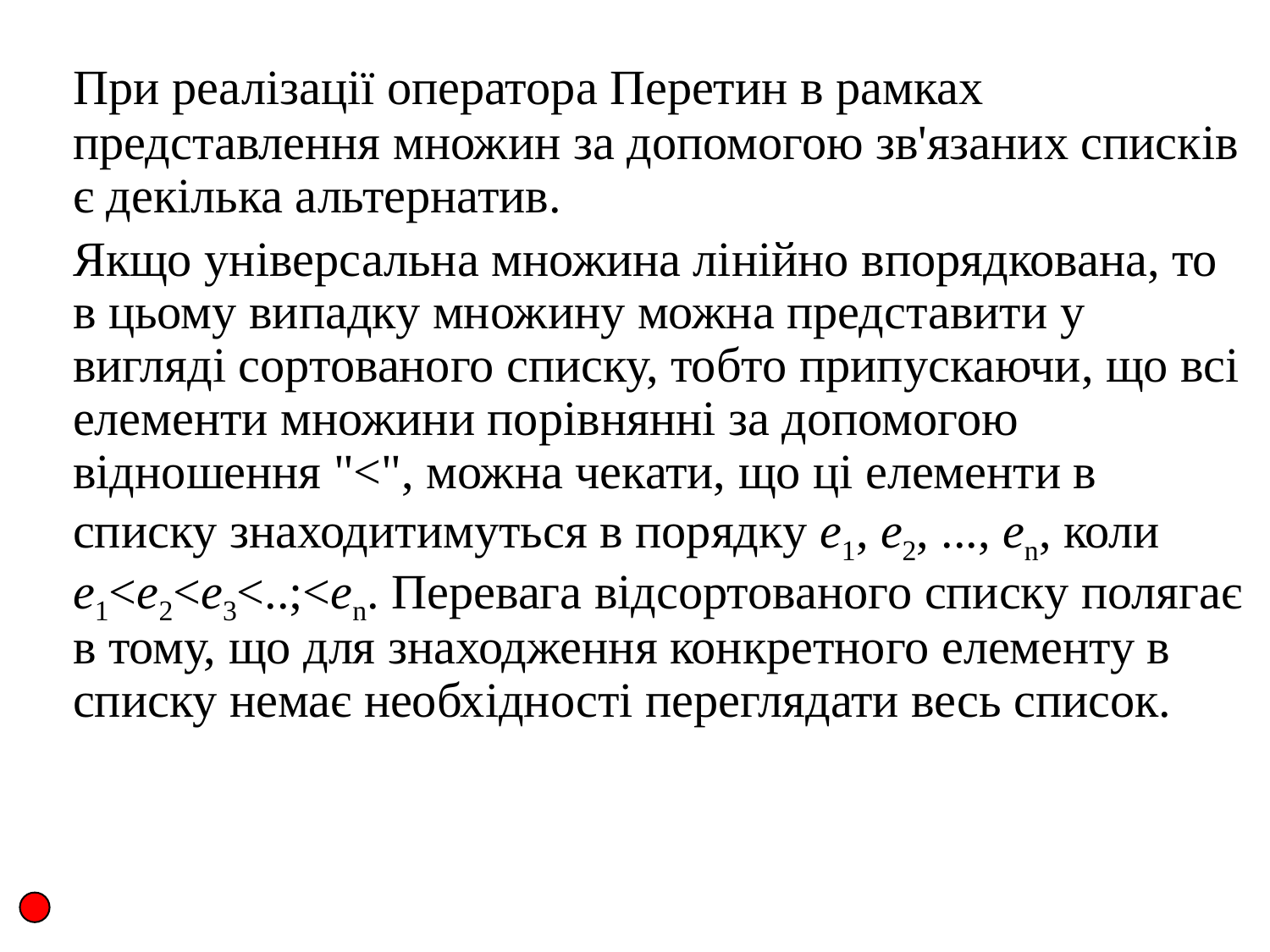

При реалізації оператора Перетин в рамках представлення множин за допомогою зв'язаних списків є декілька альтернатив.
	Якщо універсальна множина лінійно впорядкована, то в цьому випадку множину можна представити у вигляді сортованого списку, тобто припускаючи, що всі елементи множини порівнянні за допомогою відношення "<", можна чекати, що ці елементи в списку знаходитимуться в порядку е1, е2, ..., еn, коли е1<е2<е3<..;<еn. Перевага відсортованого списку полягає в тому, що для знаходження конкретного елементу в списку немає необхідності переглядати весь список.